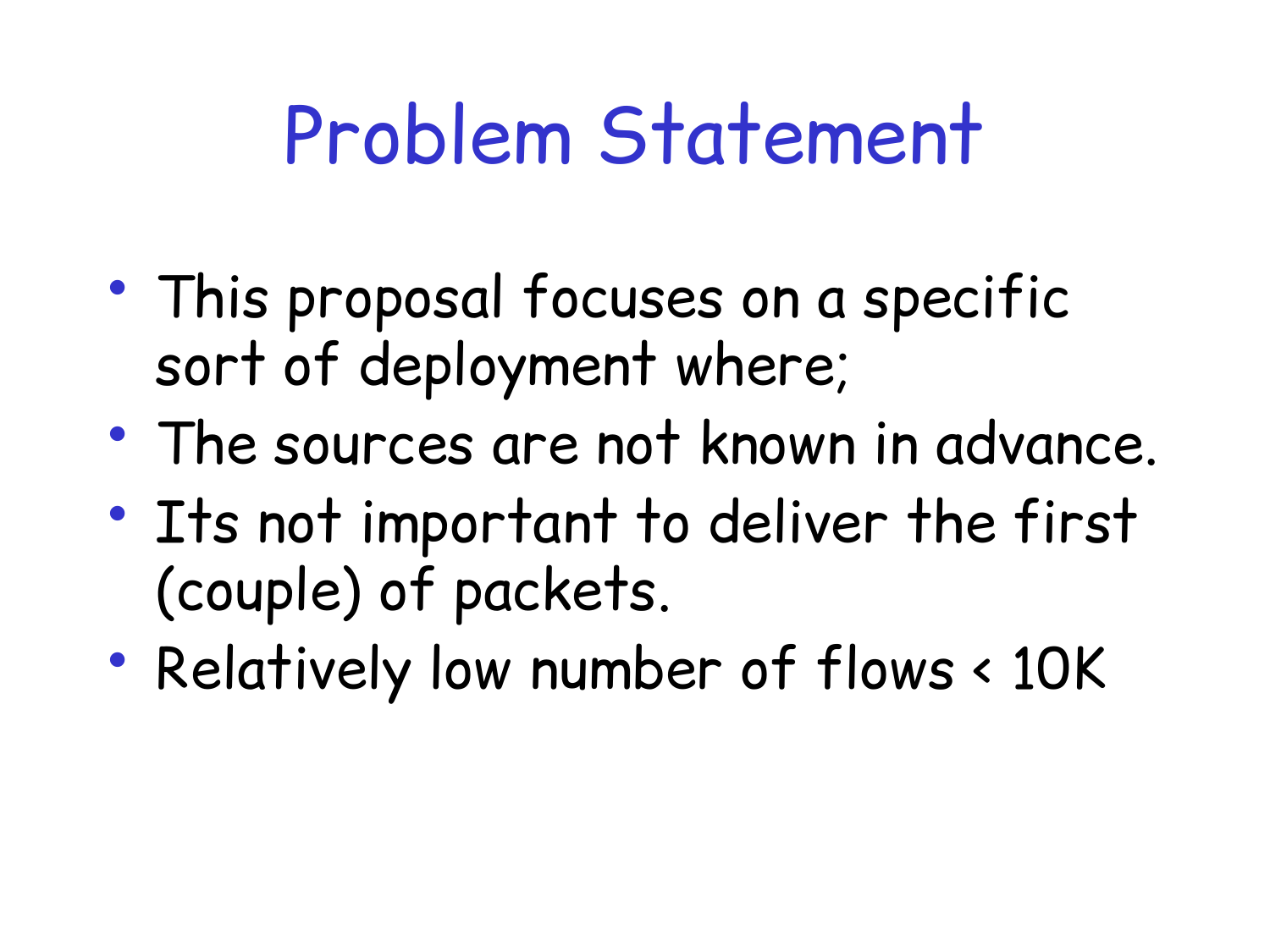

# Problem Statement
This proposal focuses on a specific sort of deployment where;
The sources are not known in advance.
Its not important to deliver the first (couple) of packets.
Relatively low number of flows < 10K